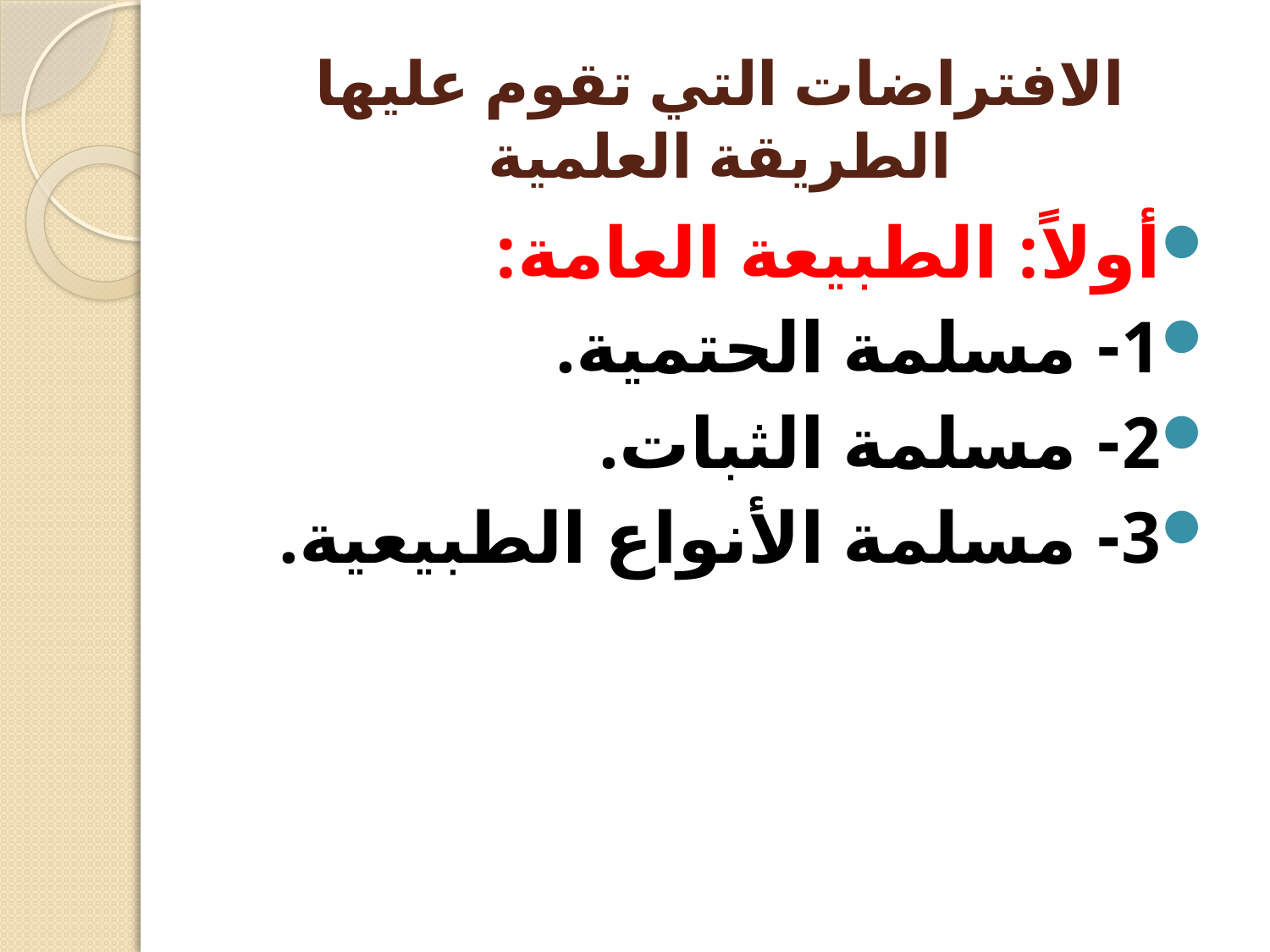

# الافتراضات التي تقوم عليها الطريقة العلمية
أولاً: الطبيعة العامة:
1- مسلمة الحتمية.
2- مسلمة الثبات.
3- مسلمة الأنواع الطبيعية.